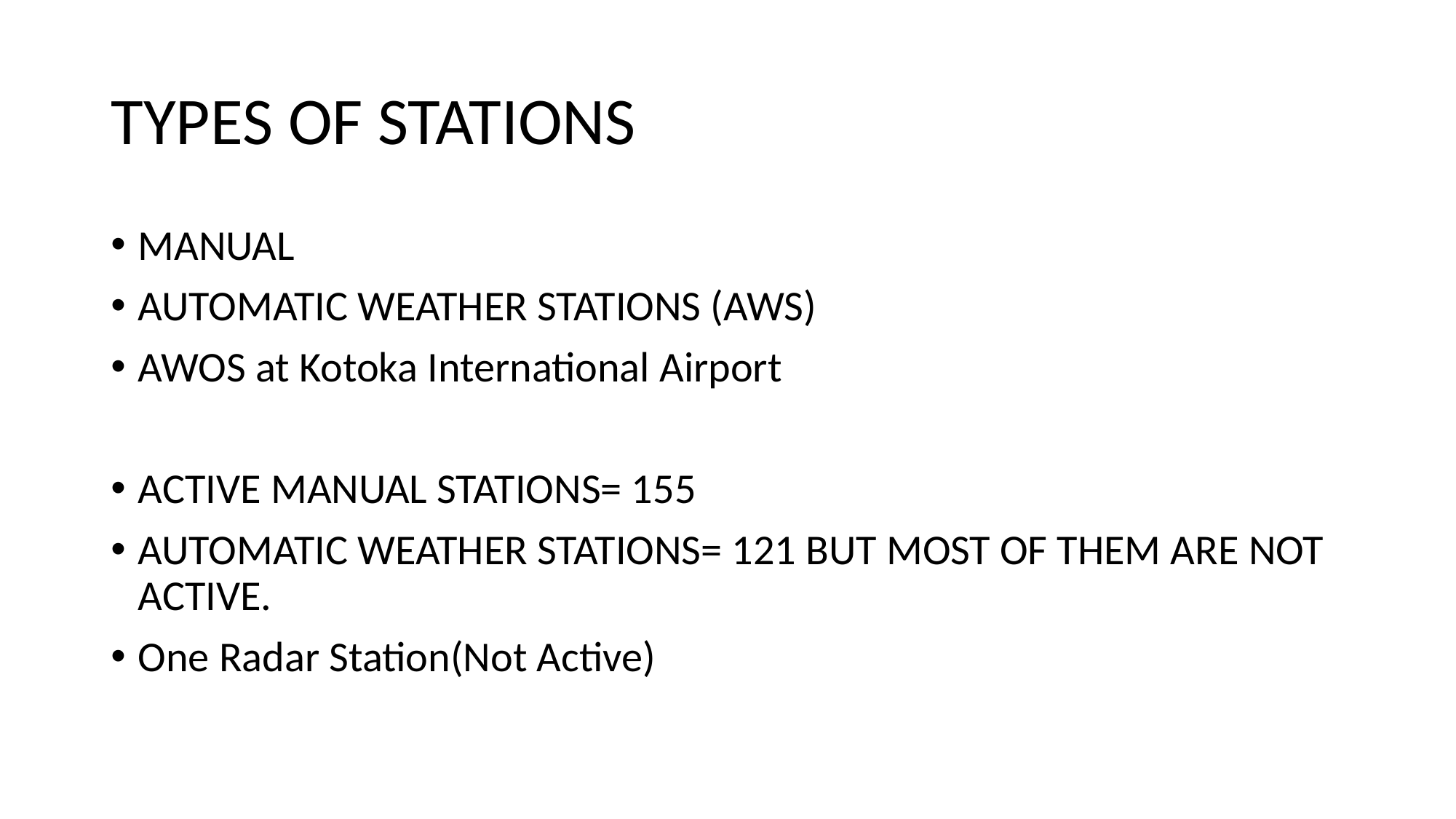

# TYPES OF STATIONS
MANUAL
AUTOMATIC WEATHER STATIONS (AWS)
AWOS at Kotoka International Airport

ACTIVE MANUAL STATIONS= 155
AUTOMATIC WEATHER STATIONS= 121 BUT MOST OF THEM ARE NOT ACTIVE.
One Radar Station(Not Active)